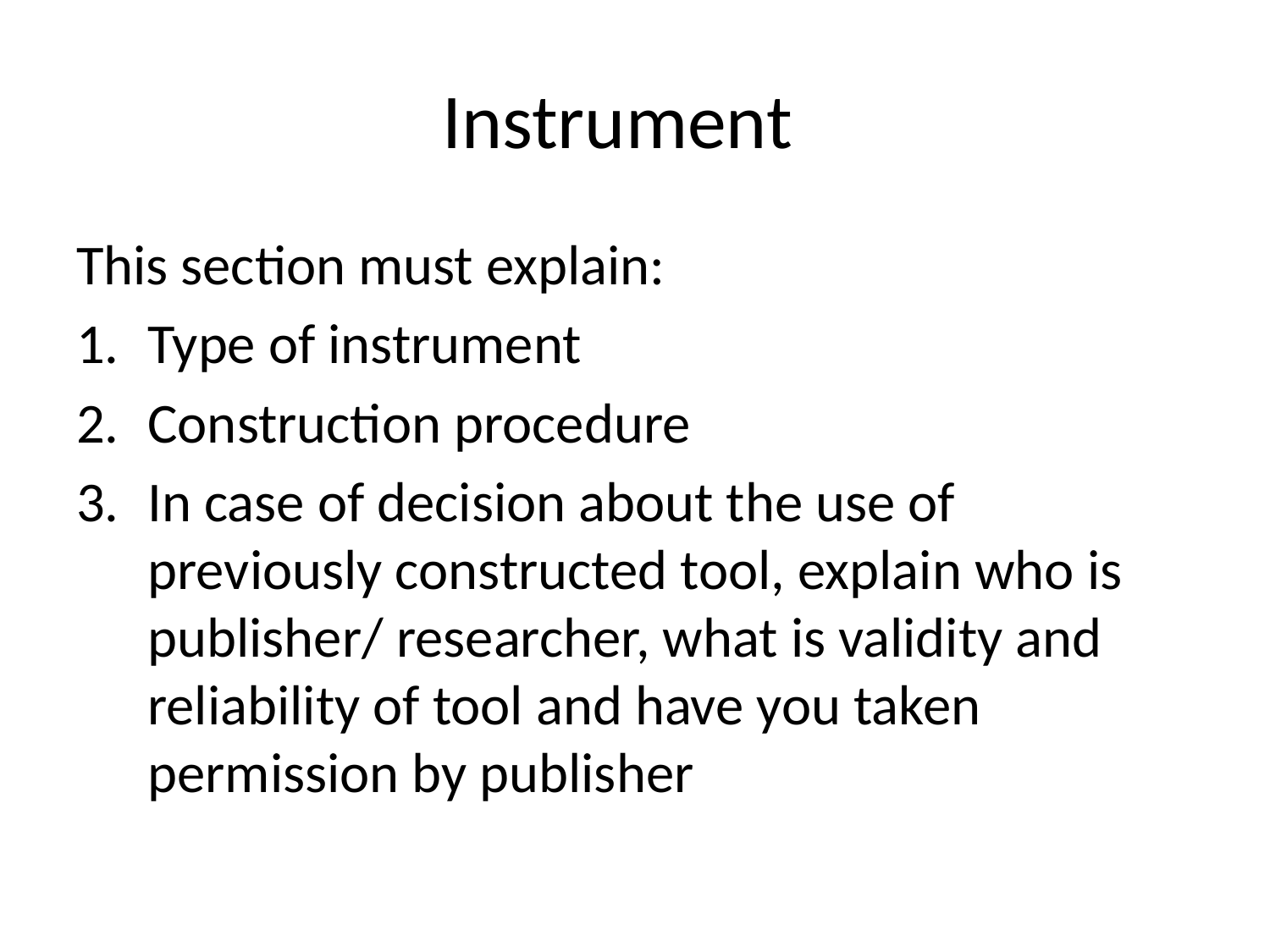

# Instrument
This section must explain:
Type of instrument
Construction procedure
In case of decision about the use of previously constructed tool, explain who is publisher/ researcher, what is validity and reliability of tool and have you taken permission by publisher